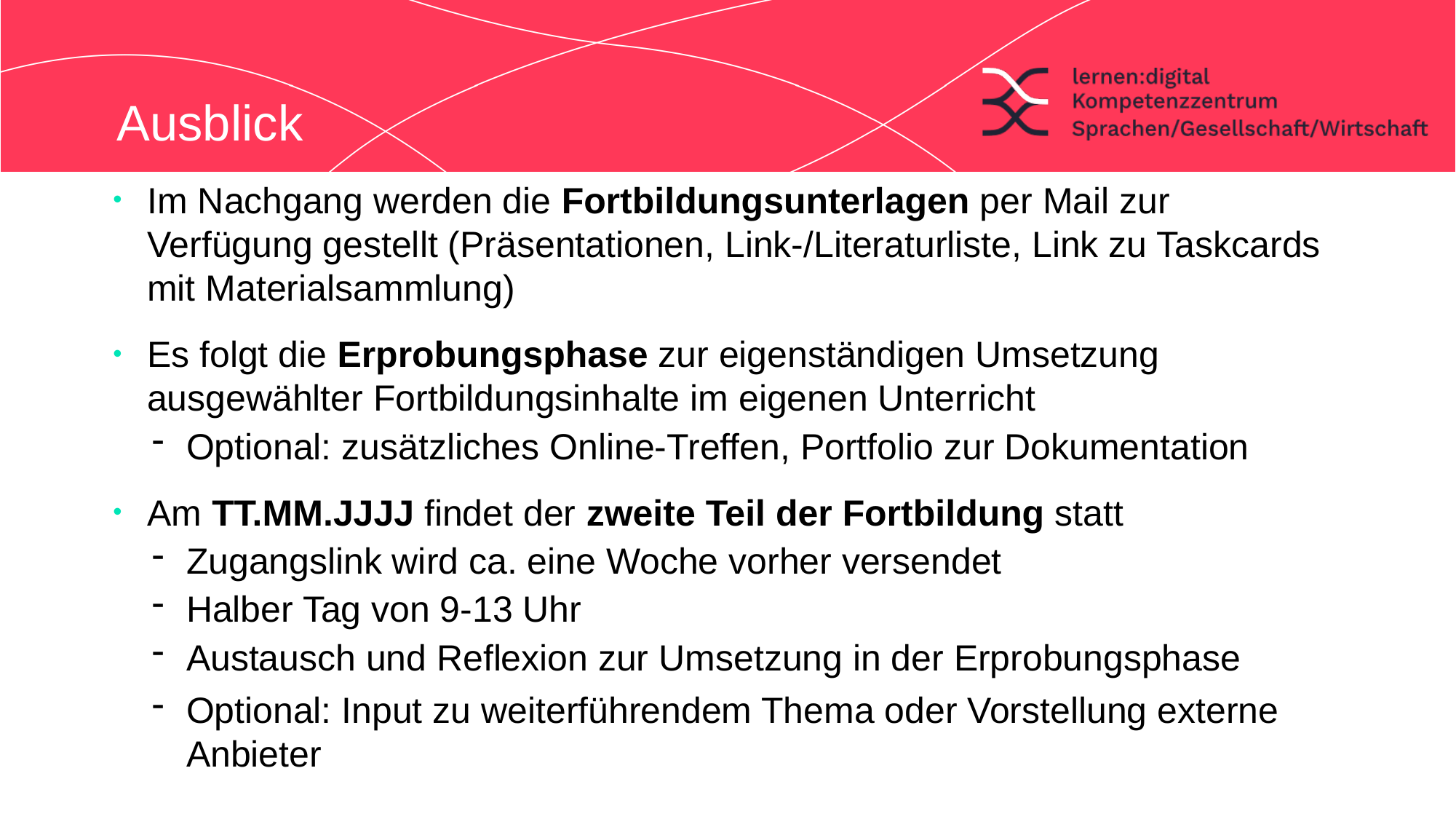

# Ausblick
Im Nachgang werden die Fortbildungsunterlagen per Mail zur Verfügung gestellt (Präsentationen, Link-/Literaturliste, Link zu Taskcards mit Materialsammlung)
Es folgt die Erprobungsphase zur eigenständigen Umsetzung ausgewählter Fortbildungsinhalte im eigenen Unterricht
Optional: zusätzliches Online-Treffen, Portfolio zur Dokumentation
Am TT.MM.JJJJ findet der zweite Teil der Fortbildung statt
Zugangslink wird ca. eine Woche vorher versendet
Halber Tag von 9-13 Uhr
Austausch und Reflexion zur Umsetzung in der Erprobungsphase
Optional: Input zu weiterführendem Thema oder Vorstellung externe Anbieter